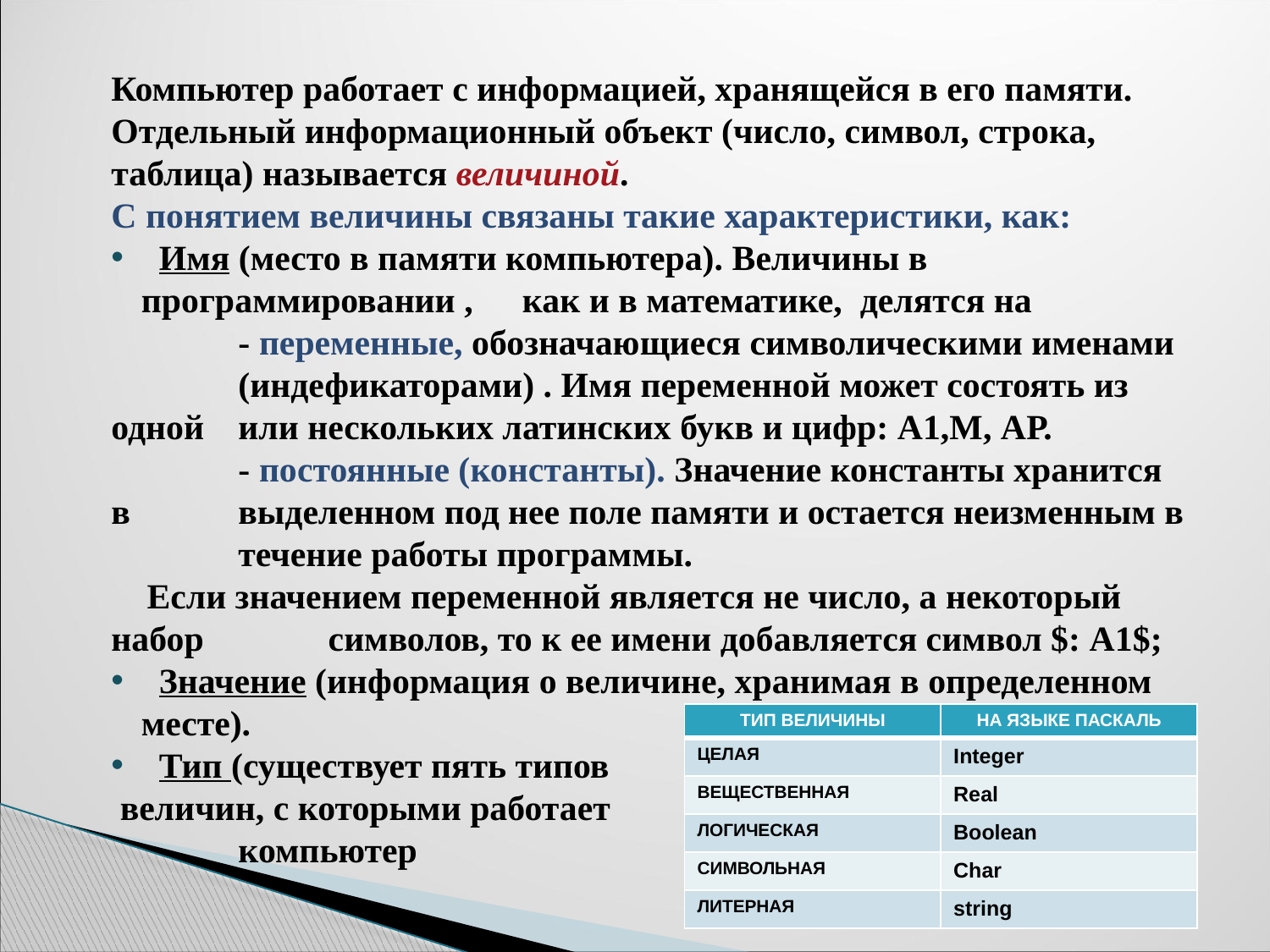

Компьютер работает с информацией, хранящейся в его памяти.
Отдельный информационный объект (число, символ, строка, таблица) называется величиной.
С понятием величины связаны такие характеристики, как:
  Имя (место в памяти компьютера). Величины в программировании , 	как и в математике,  делятся на
	- переменные, обозначающиеся символическими именами 	(индефикаторами) . Имя переменной может состоять из одной 	или нескольких латинских букв и цифр: А1,М, АР.
	- постоянные (константы). Значение константы хранится в  	выделенном под нее поле памяти и остается неизменным в 	течение работы программы.
    Если значением переменной является не число, а некоторый набор              символов, то к ее имени добавляется символ $: А1$;
  Значение (информация о величине, хранимая в определенном месте).
  Тип (существует пять типов
 величин, с которыми работает
	компьютер

| ТИП ВЕЛИЧИНЫ | НА ЯЗЫКЕ ПАСКАЛЬ |
| --- | --- |
| ЦЕЛАЯ | Integer |
| ВЕЩЕСТВЕННАЯ | Real |
| ЛОГИЧЕСКАЯ | Boolean |
| СИМВОЛЬНАЯ | Char |
| ЛИТЕРНАЯ | string |